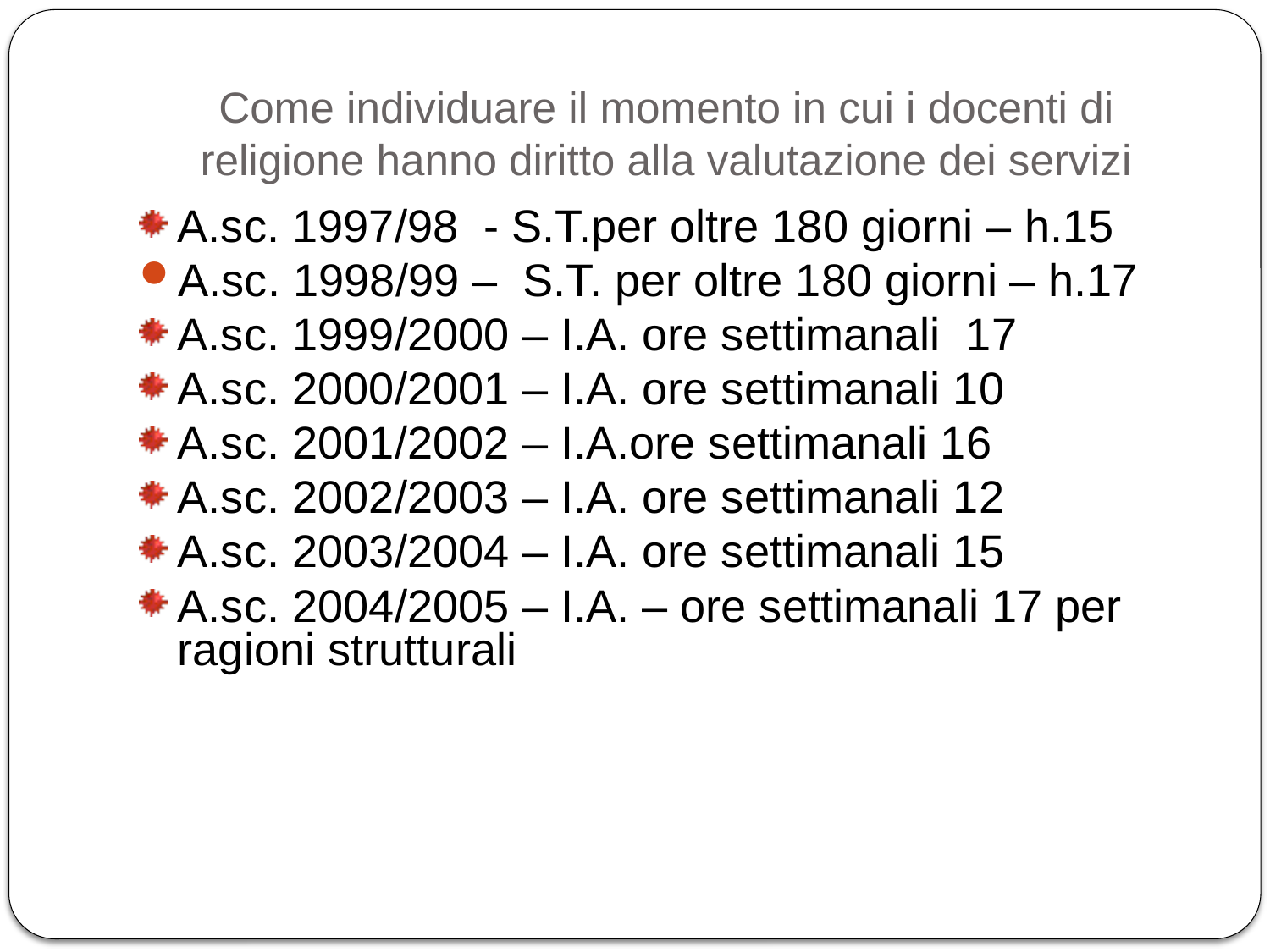

# Come individuare il momento in cui i docenti di religione hanno diritto alla valutazione dei servizi
A.sc. 1997/98  - S.T.per oltre 180 giorni – h.15
A.sc. 1998/99 –  S.T. per oltre 180 giorni – h.17
A.sc. 1999/2000 – I.A. ore settimanali  17
A.sc. 2000/2001 – I.A. ore settimanali 10
A.sc. 2001/2002 – I.A.ore settimanali 16
A.sc. 2002/2003 – I.A. ore settimanali 12
A.sc. 2003/2004 – I.A. ore settimanali 15
A.sc. 2004/2005 – I.A. – ore settimanali 17 per ragioni strutturali